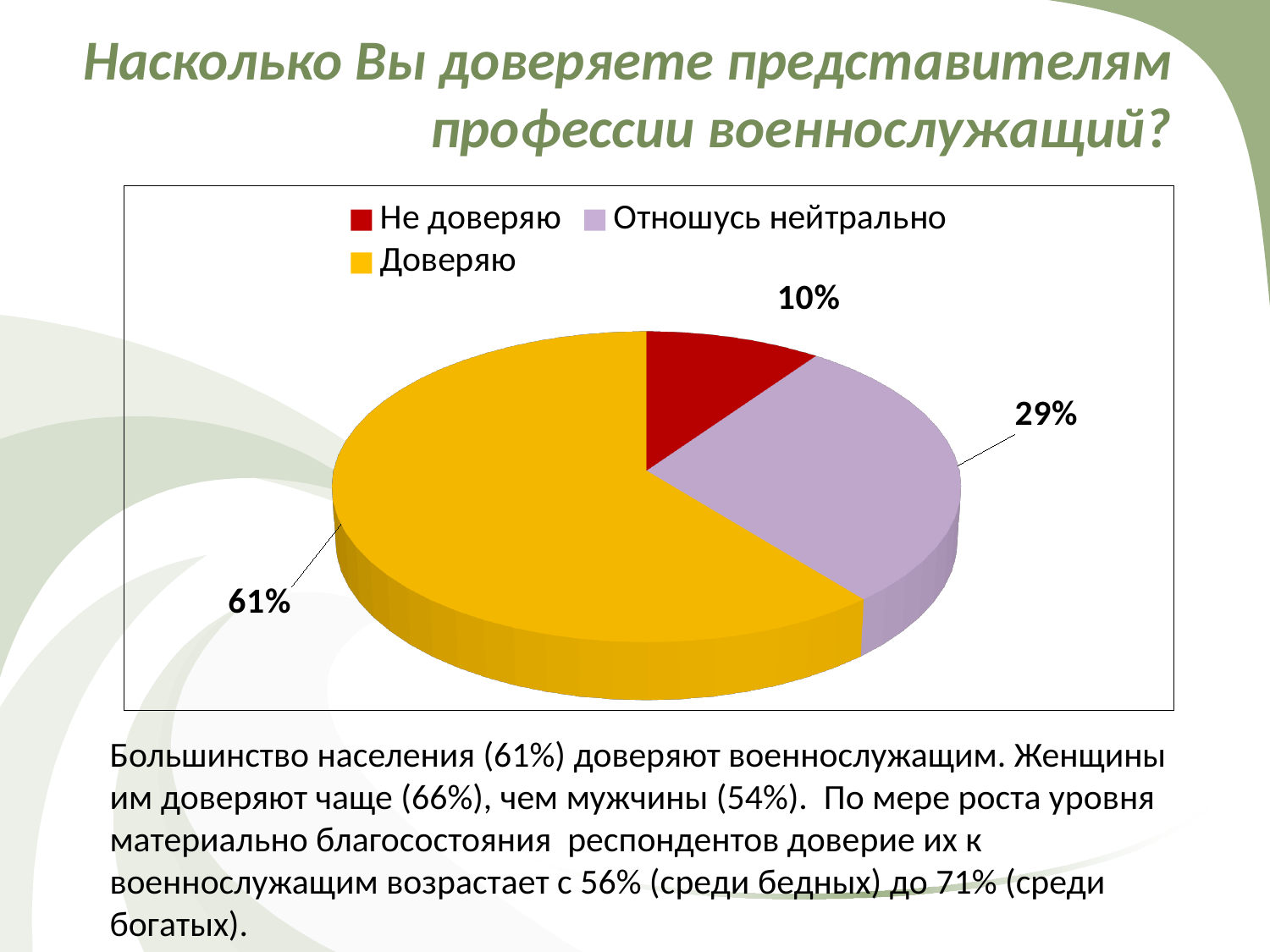

# Насколько Вы доверяете представителям профессии военнослужащий?

[unsupported chart]

Большинство населения (61%) доверяют военнослужащим. Женщины им доверяют чаще (66%), чем мужчины (54%).  По мере роста уровня материально благосостояния  респондентов доверие их к военнослужащим возрастает с 56% (среди бедных) до 71% (среди богатых).